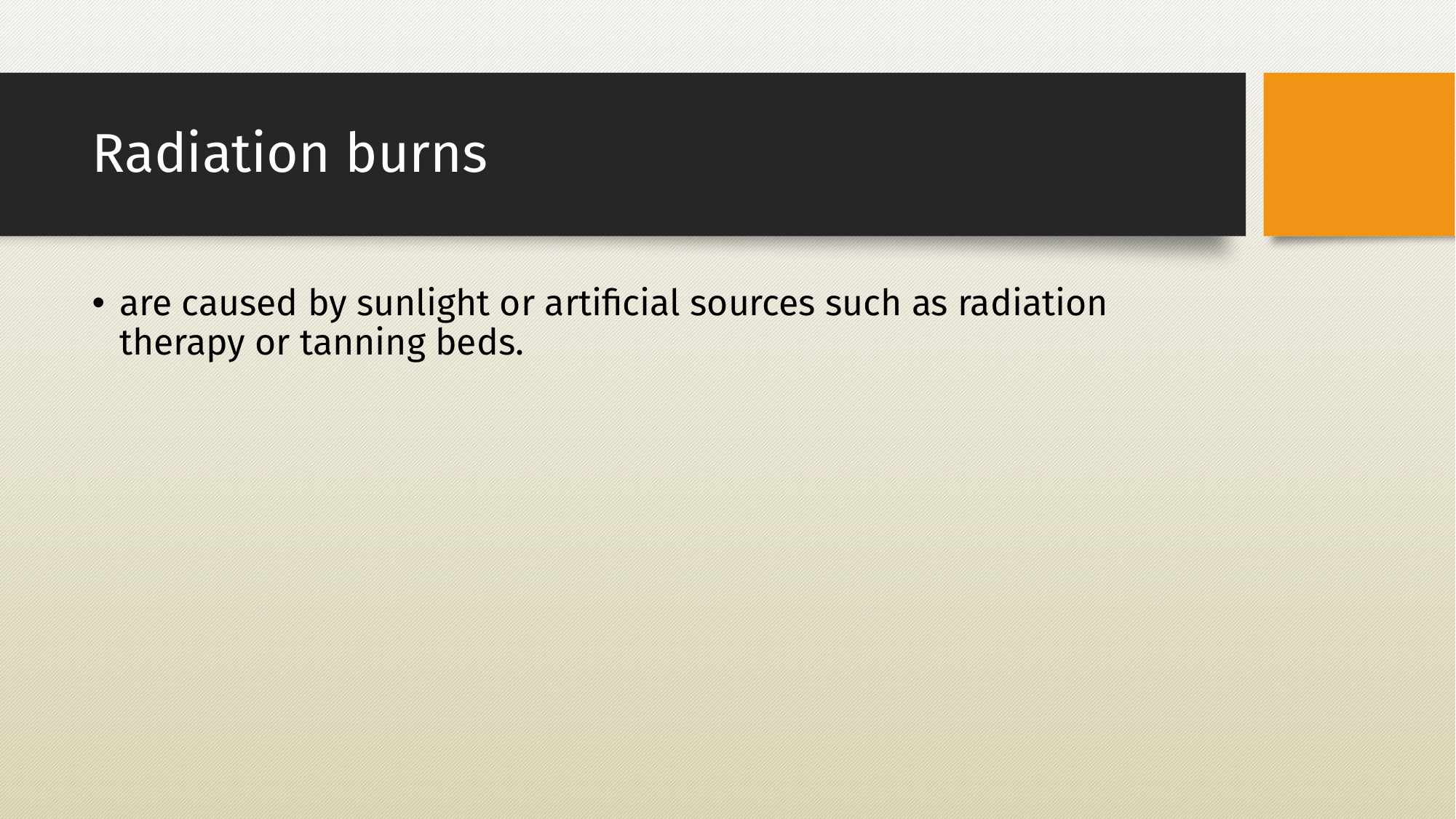

# Radiation burns
are caused by sunlight or artificial sources such as radiation therapy or tanning beds.